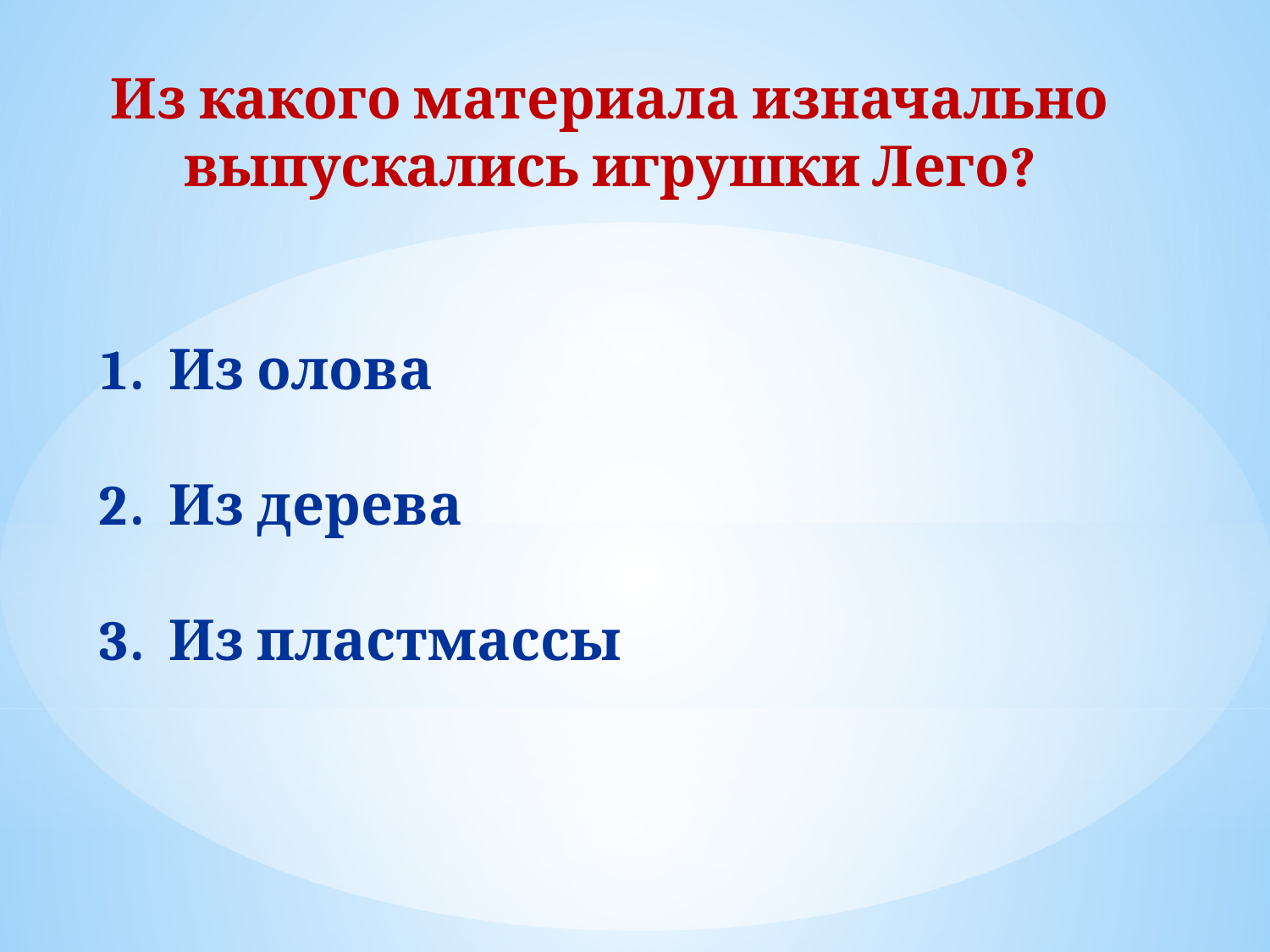

Из какого материала изначально выпускались игрушки Лего?

Из олова

Из дерева

Из пластмассы